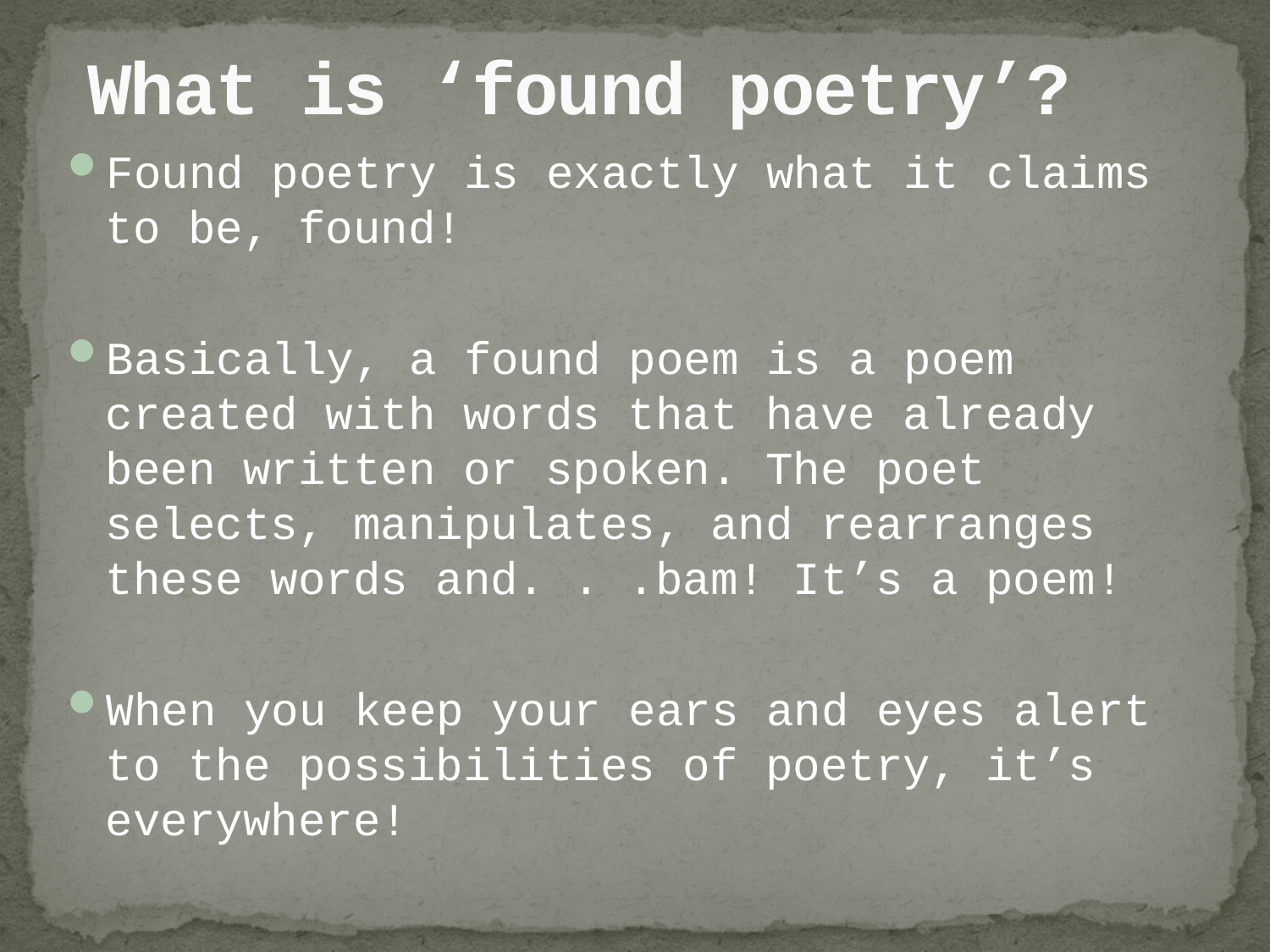

# What is ‘found poetry’?
Found poetry is exactly what it claims to be, found!

Basically, a found poem is a poem created with words that have already been written or spoken. The poet selects, manipulates, and rearranges these words and. . .bam! It’s a poem!

When you keep your ears and eyes alert to the possibilities of poetry, it’s everywhere!